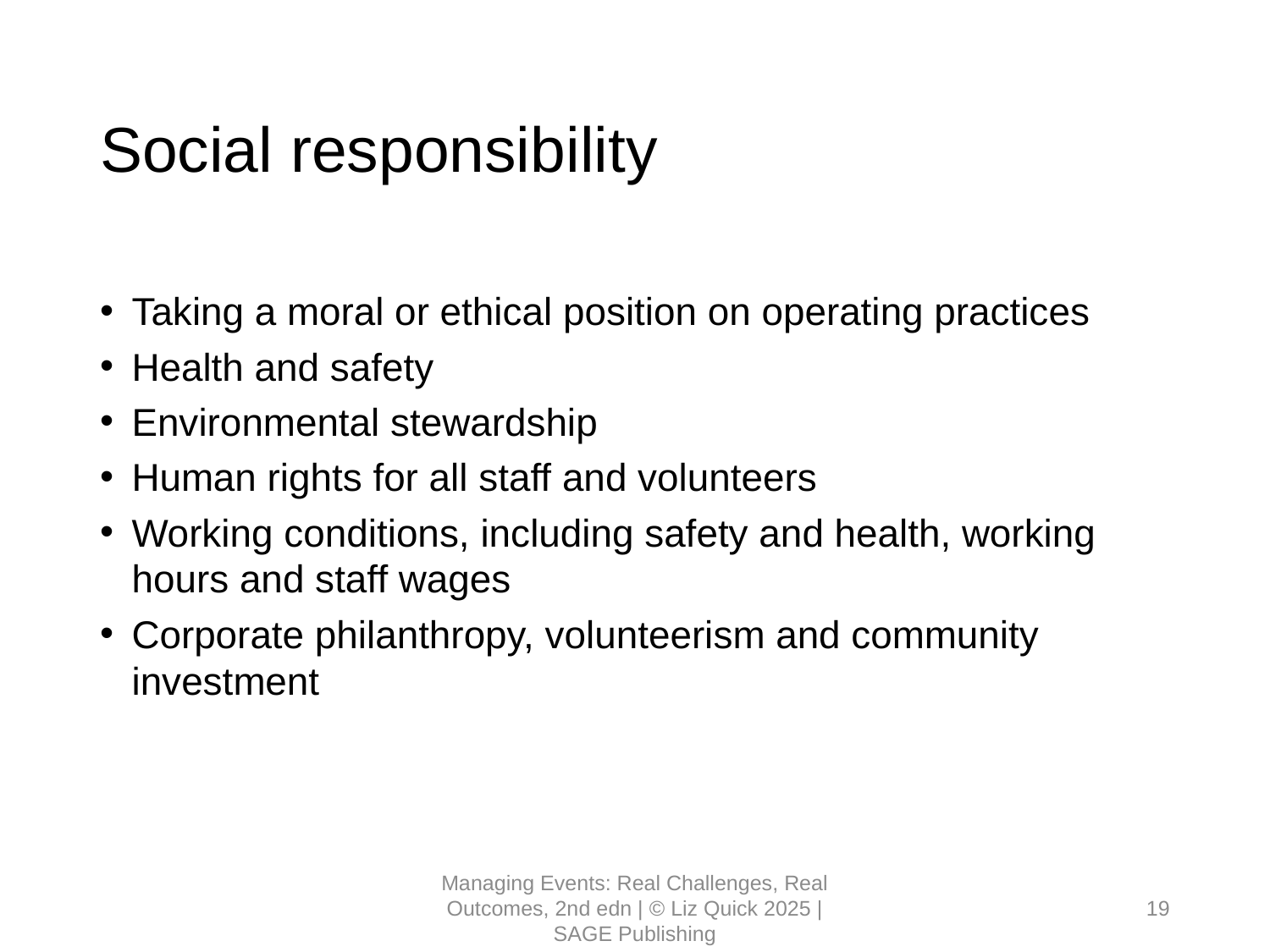

# Social responsibility
Taking a moral or ethical position on operating practices
Health and safety
Environmental stewardship
Human rights for all staff and volunteers
Working conditions, including safety and health, working hours and staff wages
Corporate philanthropy, volunteerism and community investment
Managing Events: Real Challenges, Real Outcomes, 2nd edn | © Liz Quick 2025 | SAGE Publishing
19